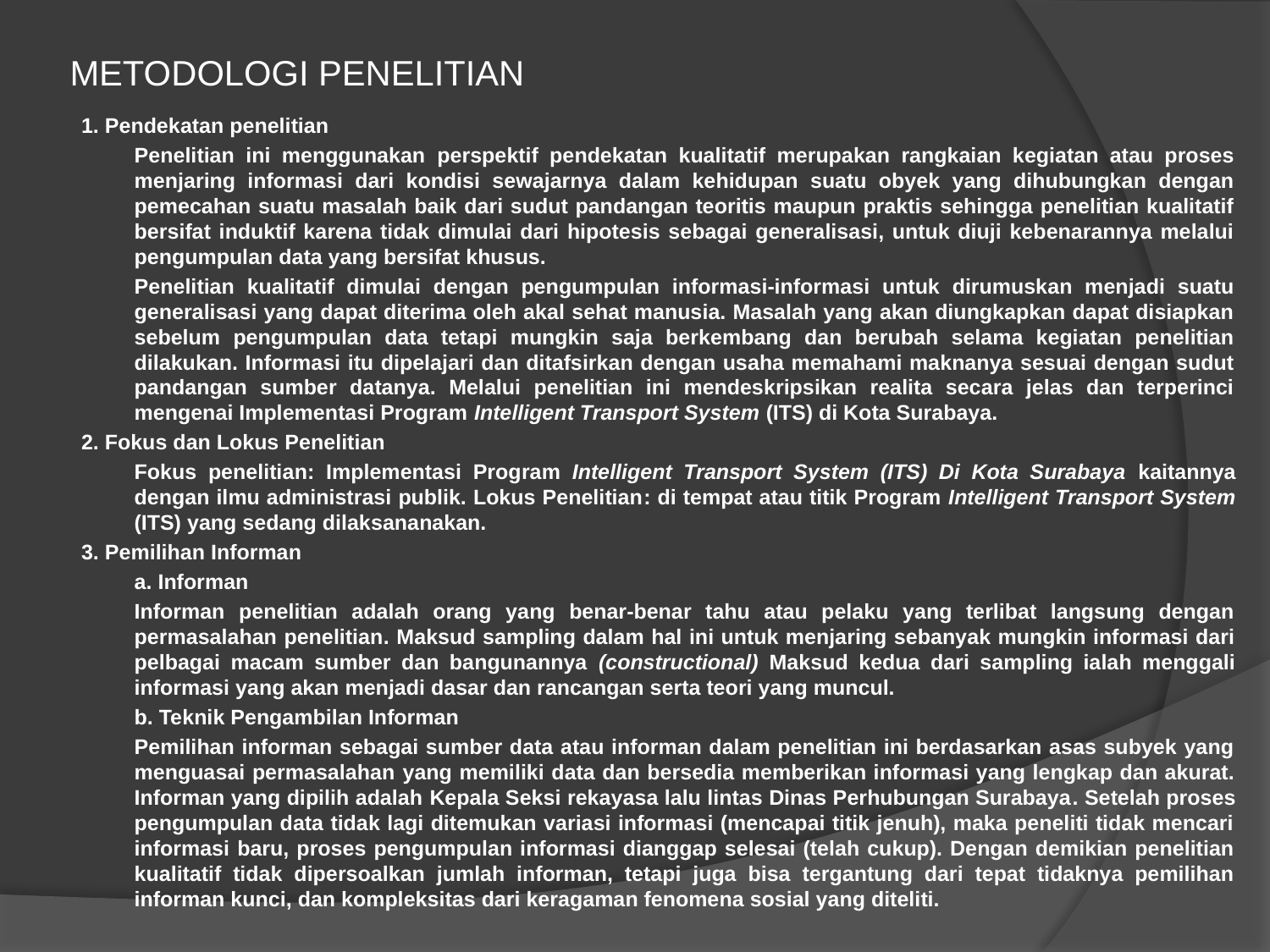

# METODOLOGI PENELITIAN
1. Pendekatan penelitian
	Penelitian ini menggunakan perspektif pendekatan kualitatif merupakan rangkaian kegiatan atau proses menjaring informasi dari kondisi sewajarnya dalam kehidupan suatu obyek yang dihubungkan dengan pemecahan suatu masalah baik dari sudut pandangan teoritis maupun praktis sehingga penelitian kualitatif bersifat induktif karena tidak dimulai dari hipotesis sebagai generalisasi, untuk diuji kebenarannya melalui pengumpulan data yang bersifat khusus.
	Penelitian kualitatif dimulai dengan pengumpulan informasi-informasi untuk dirumuskan menjadi suatu generalisasi yang dapat diterima oleh akal sehat manusia. Masalah yang akan diungkapkan dapat disiapkan sebelum pengumpulan data tetapi mungkin saja berkembang dan berubah selama kegiatan penelitian dilakukan. Informasi itu dipelajari dan ditafsirkan dengan usaha memahami maknanya sesuai dengan sudut pandangan sumber datanya. Melalui penelitian ini mendeskripsikan realita secara jelas dan terperinci mengenai Implementasi Program Intelligent Transport System (ITS) di Kota Surabaya.
2. Fokus dan Lokus Penelitian
	Fokus penelitian: Implementasi Program Intelligent Transport System (ITS) Di Kota Surabaya kaitannya dengan ilmu administrasi publik. Lokus Penelitian: di tempat atau titik Program Intelligent Transport System (ITS) yang sedang dilaksananakan.
3. Pemilihan Informan
	a. Informan
	Informan penelitian adalah orang yang benar-benar tahu atau pelaku yang terlibat langsung dengan permasalahan penelitian. Maksud sampling dalam hal ini untuk menjaring sebanyak mungkin informasi dari pelbagai macam sumber dan bangunannya (constructional) Maksud kedua dari sampling ialah menggali informasi yang akan menjadi dasar dan rancangan serta teori yang muncul.
	b. Teknik Pengambilan Informan
	Pemilihan informan sebagai sumber data atau informan dalam penelitian ini berdasarkan asas subyek yang menguasai permasalahan yang memiliki data dan bersedia memberikan informasi yang lengkap dan akurat. Informan yang dipilih adalah Kepala Seksi rekayasa lalu lintas Dinas Perhubungan Surabaya. Setelah proses pengumpulan data tidak lagi ditemukan variasi informasi (mencapai titik jenuh), maka peneliti tidak mencari informasi baru, proses pengumpulan informasi dianggap selesai (telah cukup). Dengan demikian penelitian kualitatif tidak dipersoalkan jumlah informan, tetapi juga bisa tergantung dari tepat tidaknya pemilihan informan kunci, dan kompleksitas dari keragaman fenomena sosial yang diteliti.